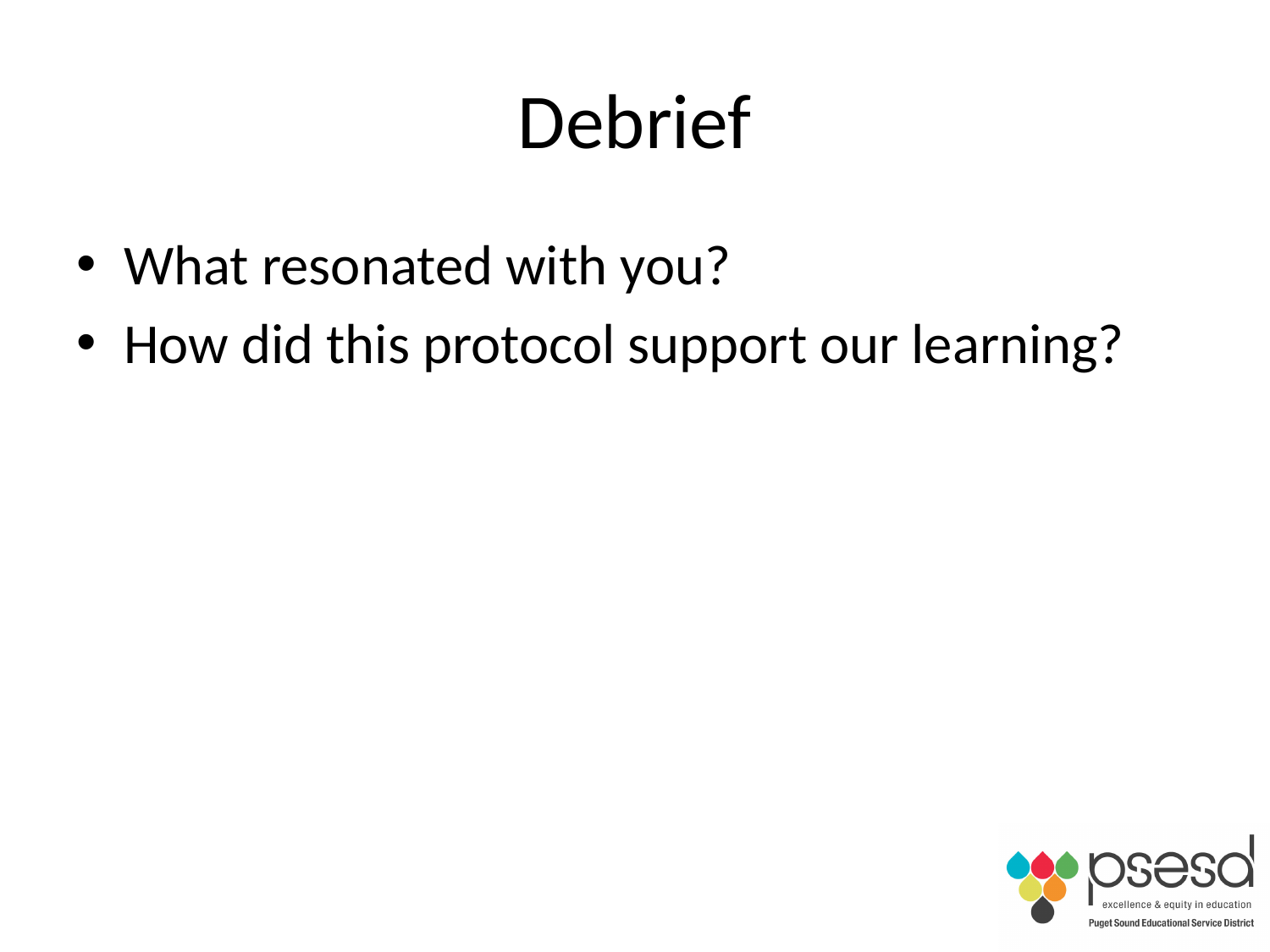

# Debrief
What resonated with you?
How did this protocol support our learning?